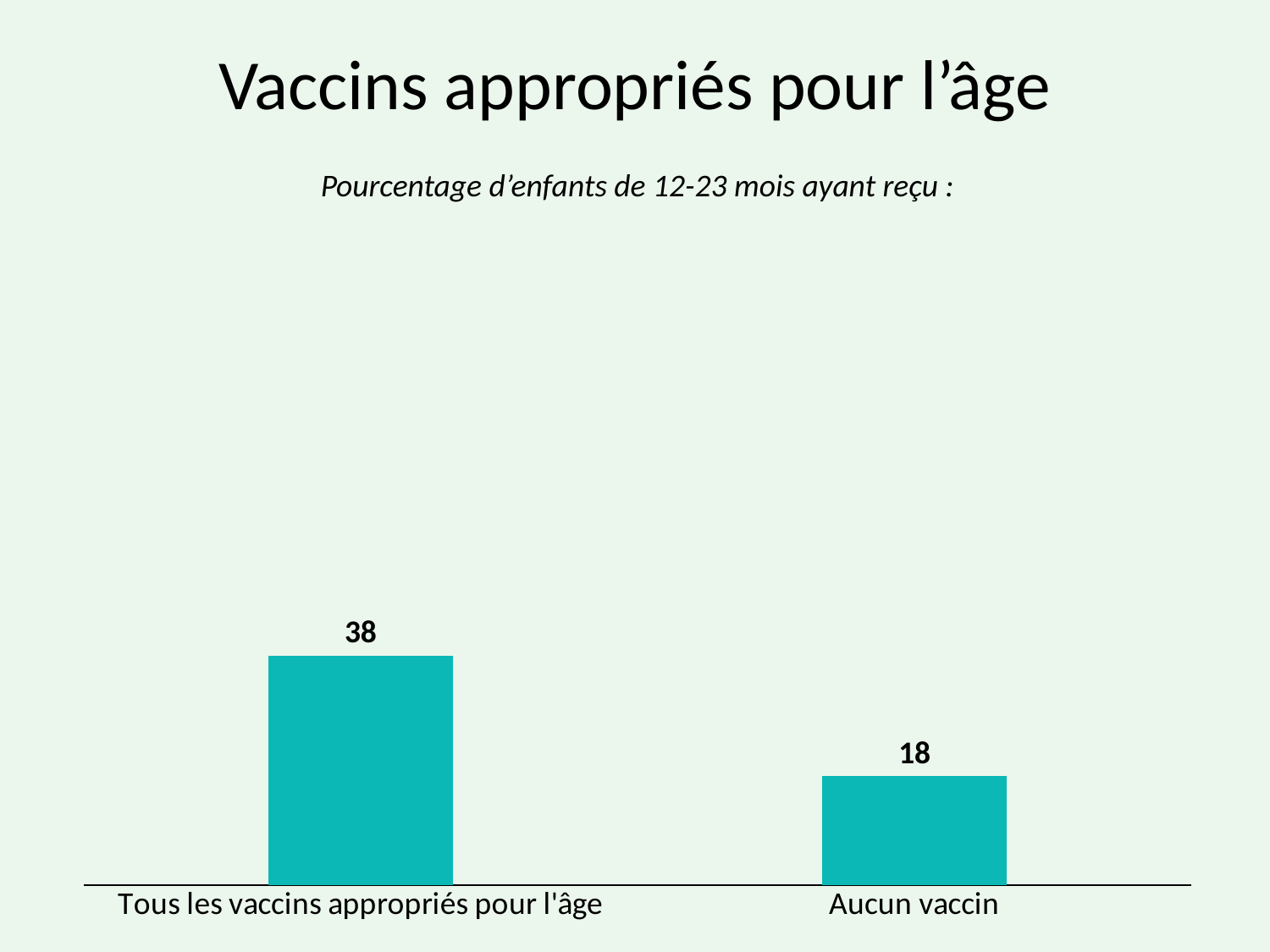

# Vaccins appropriés pour l’âge
Pourcentage d’enfants de 12-23 mois ayant reçu :

### Chart

| Category | Age 12-23 months |
|---|---|
| Tous les vaccins appropriés pour l'âge | 38.0 |
| Aucun vaccin | 18.0 |